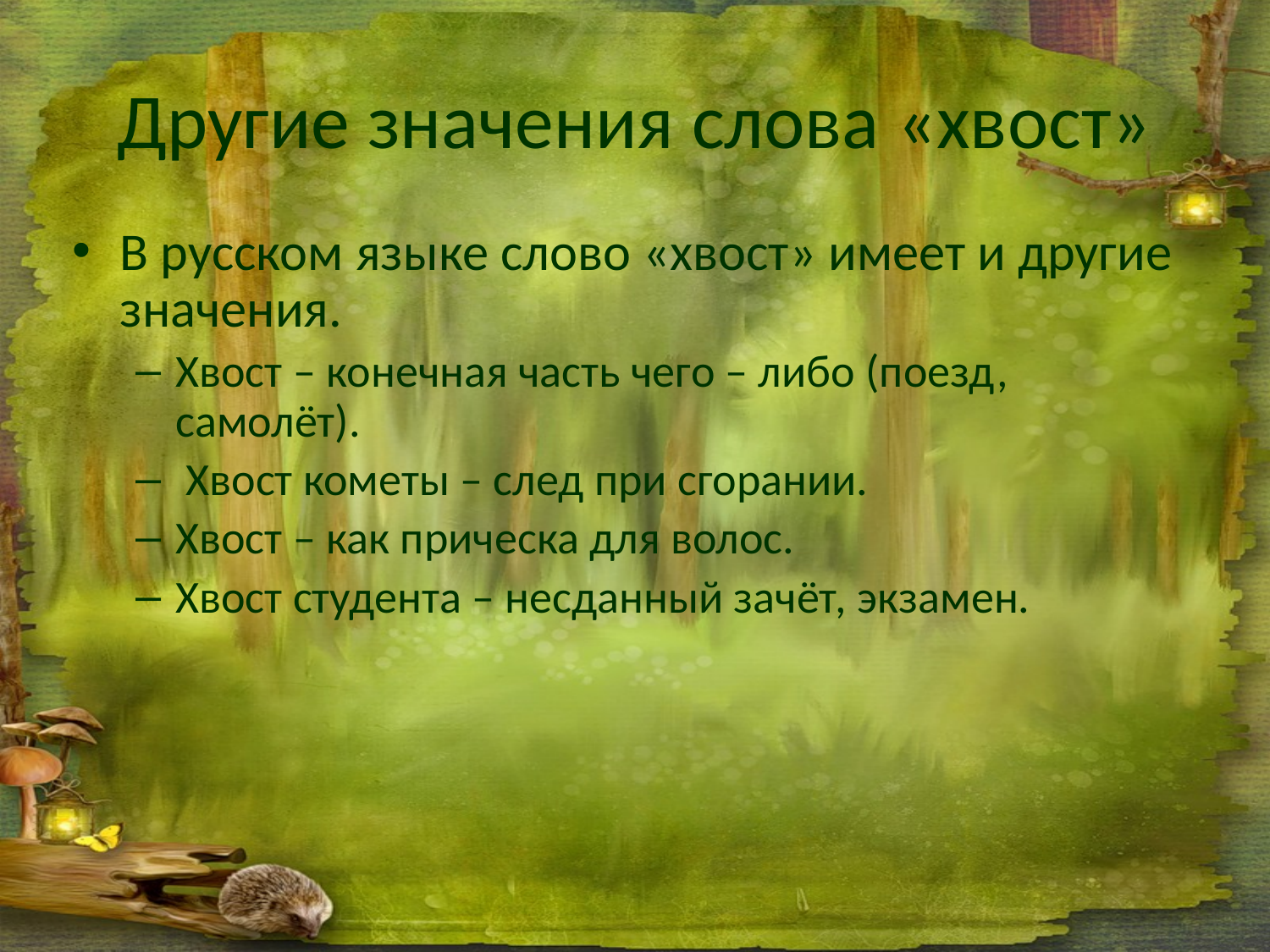

# Другие значения слова «хвост»
В русском языке слово «хвост» имеет и другие значения.
Хвост – конечная часть чего – либо (поезд, самолёт).
 Хвост кометы – след при сгорании.
Хвост – как прическа для волос.
Хвост студента – несданный зачёт, экзамен.